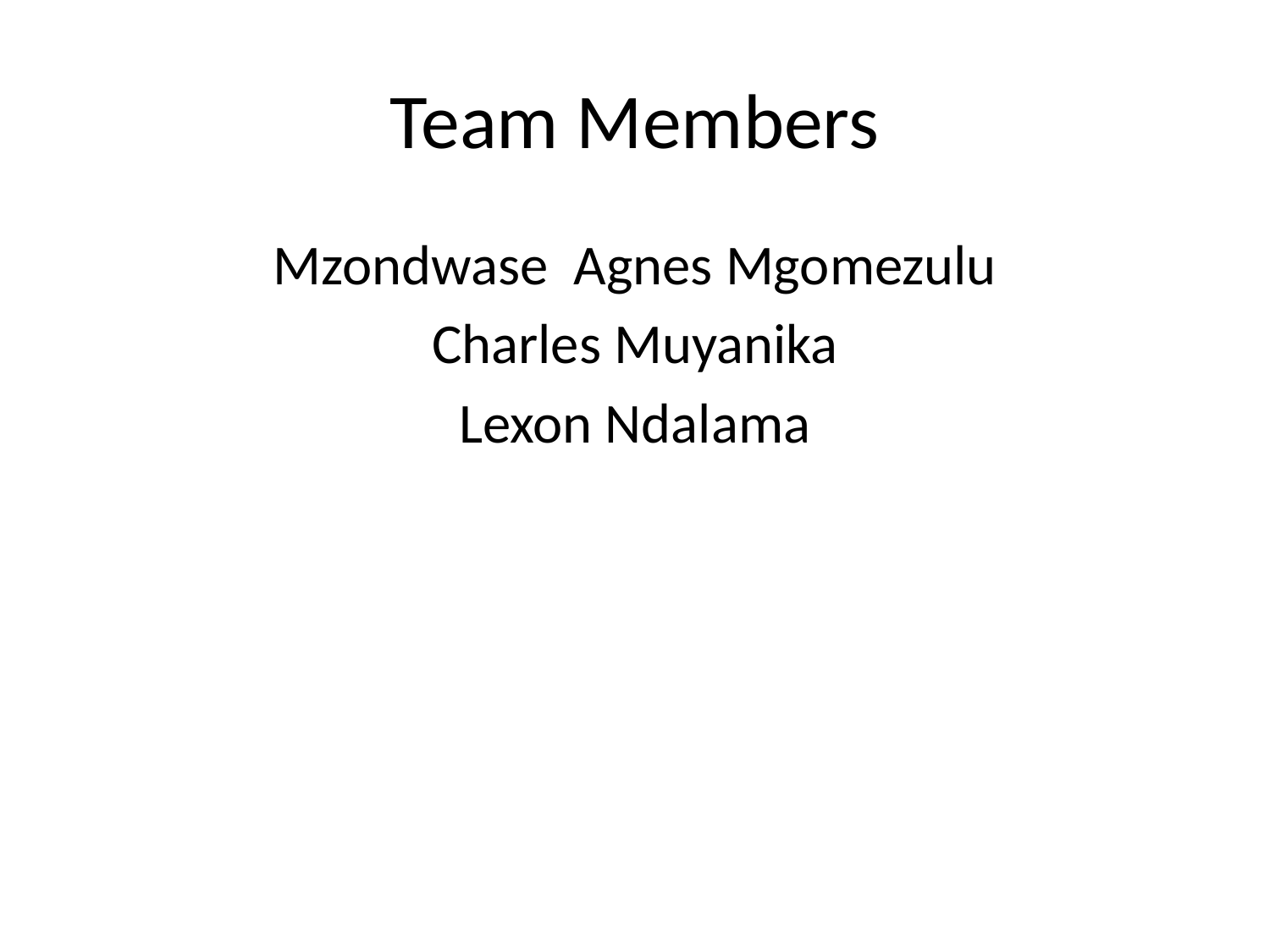

# Team Members
Mzondwase  Agnes Mgomezulu
Charles Muyanika
Lexon Ndalama